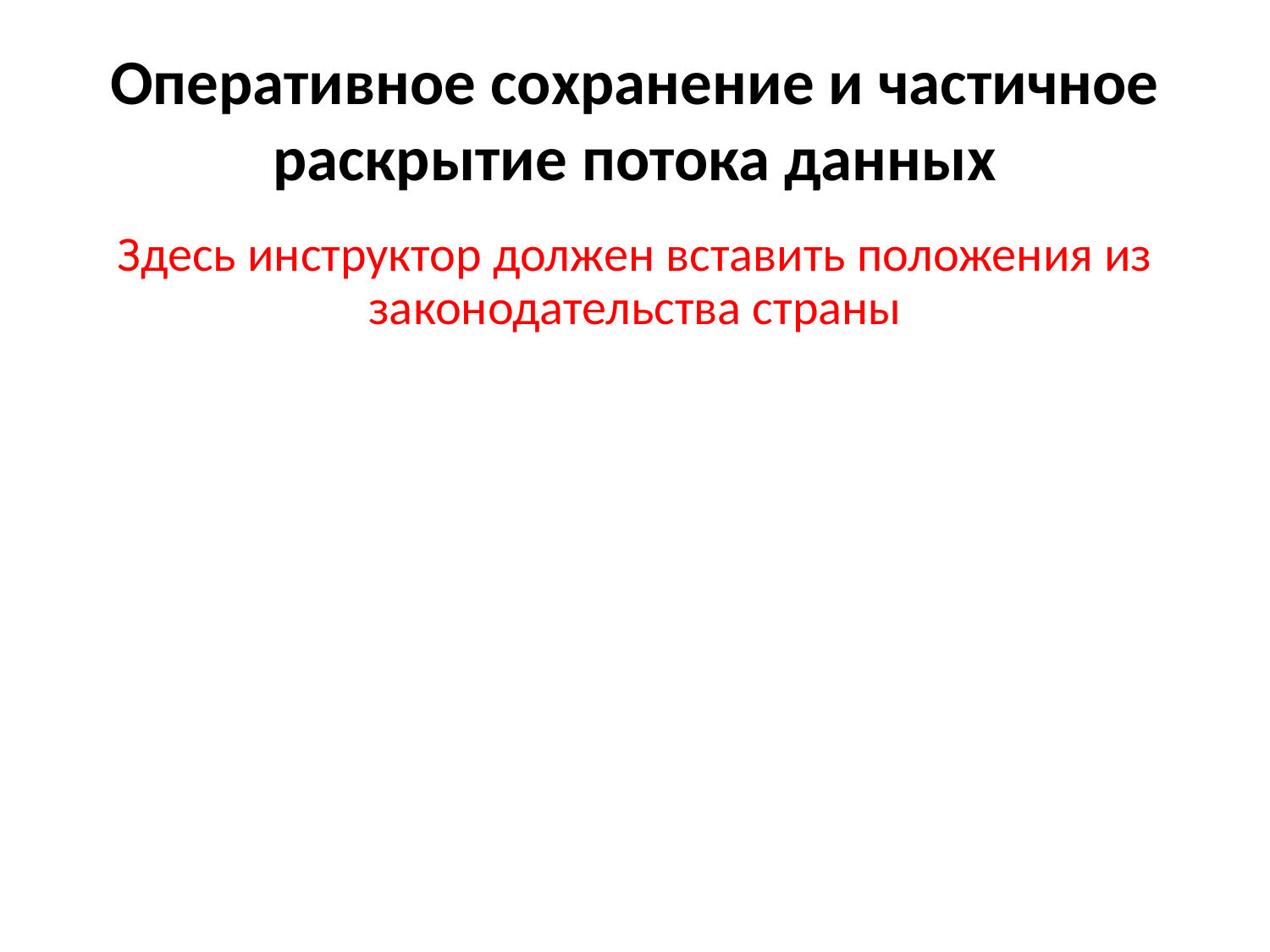

# Оперативное сохранение и частичное раскрытие потока данных
Здесь инструктор должен вставить положения из законодательства страны